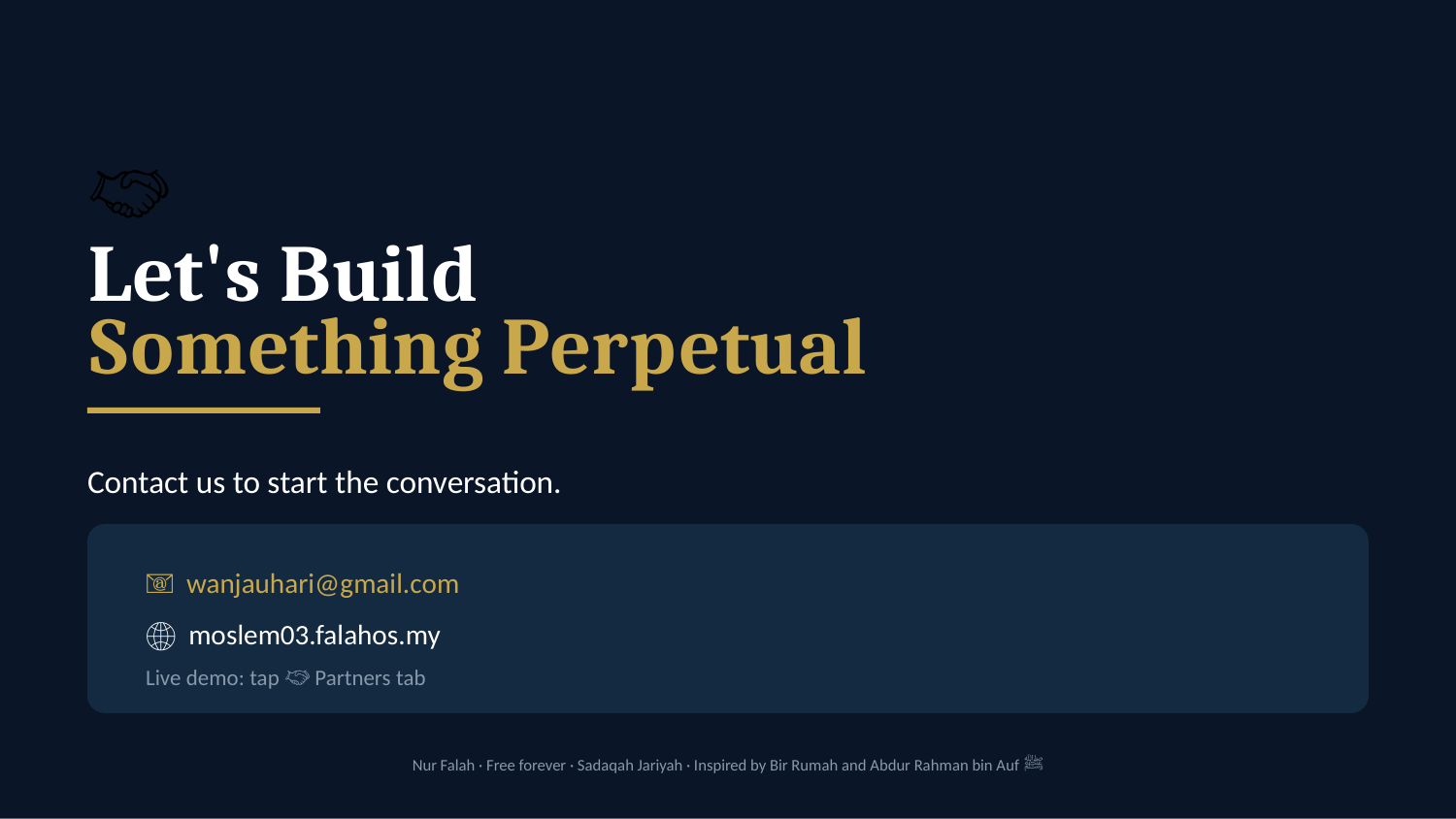

🤝
Let's Build
Something Perpetual

Contact us to start the conversation.

📧  wanjauhari@gmail.com
🌐  moslem03.falahos.my
Live demo: tap 🤝 Partners tab
Nur Falah · Free forever · Sadaqah Jariyah · Inspired by Bir Rumah and Abdur Rahman bin Auf ﷺ